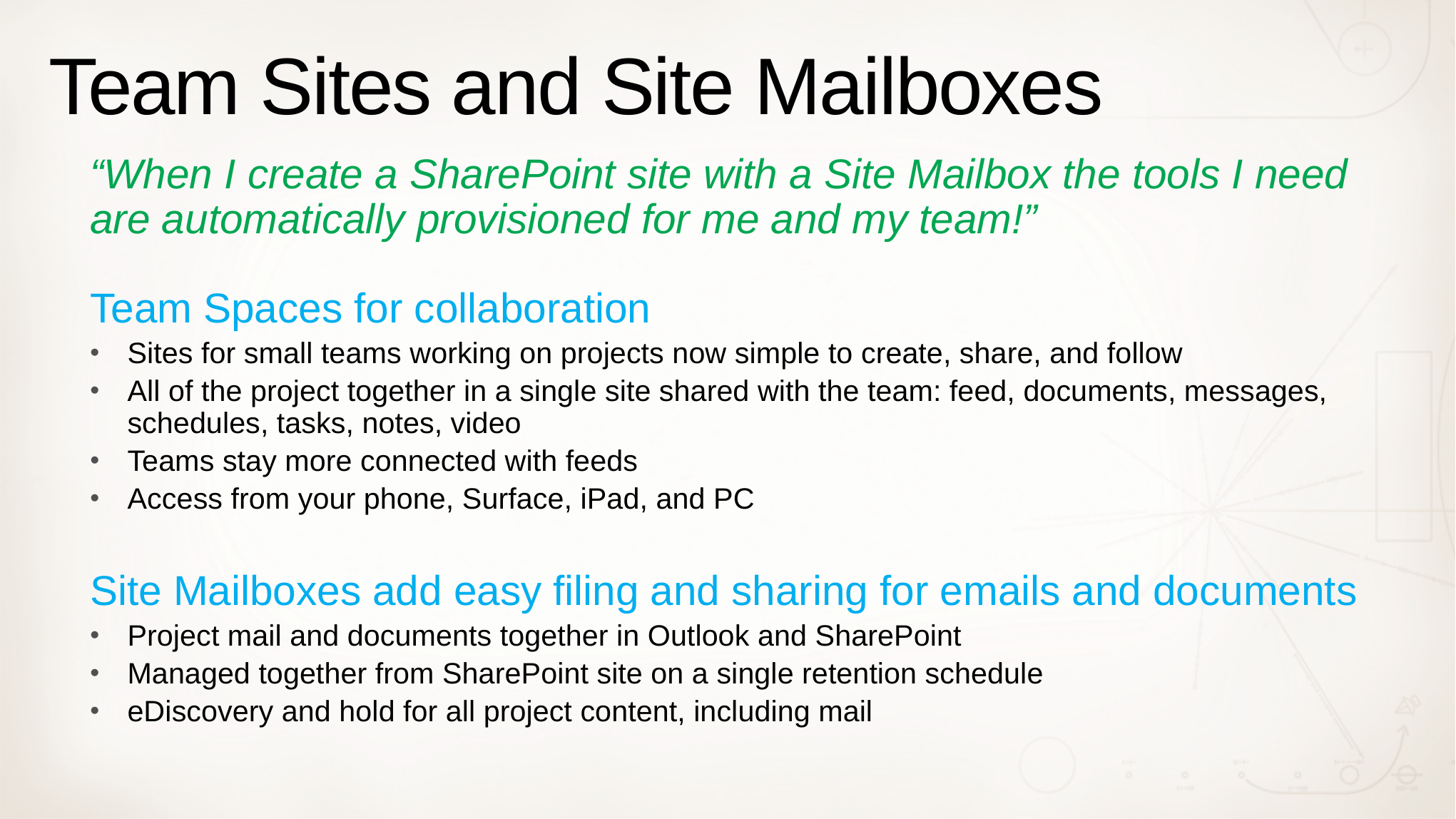

# Team Sites and Site Mailboxes
“When I create a SharePoint site with a Site Mailbox the tools I need are automatically provisioned for me and my team!”

Team Spaces for collaboration
Sites for small teams working on projects now simple to create, share, and follow
All of the project together in a single site shared with the team: feed, documents, messages, schedules, tasks, notes, video
Teams stay more connected with feeds
Access from your phone, Surface, iPad, and PC

Site Mailboxes add easy filing and sharing for emails and documents
Project mail and documents together in Outlook and SharePoint
Managed together from SharePoint site on a single retention schedule
eDiscovery and hold for all project content, including mail